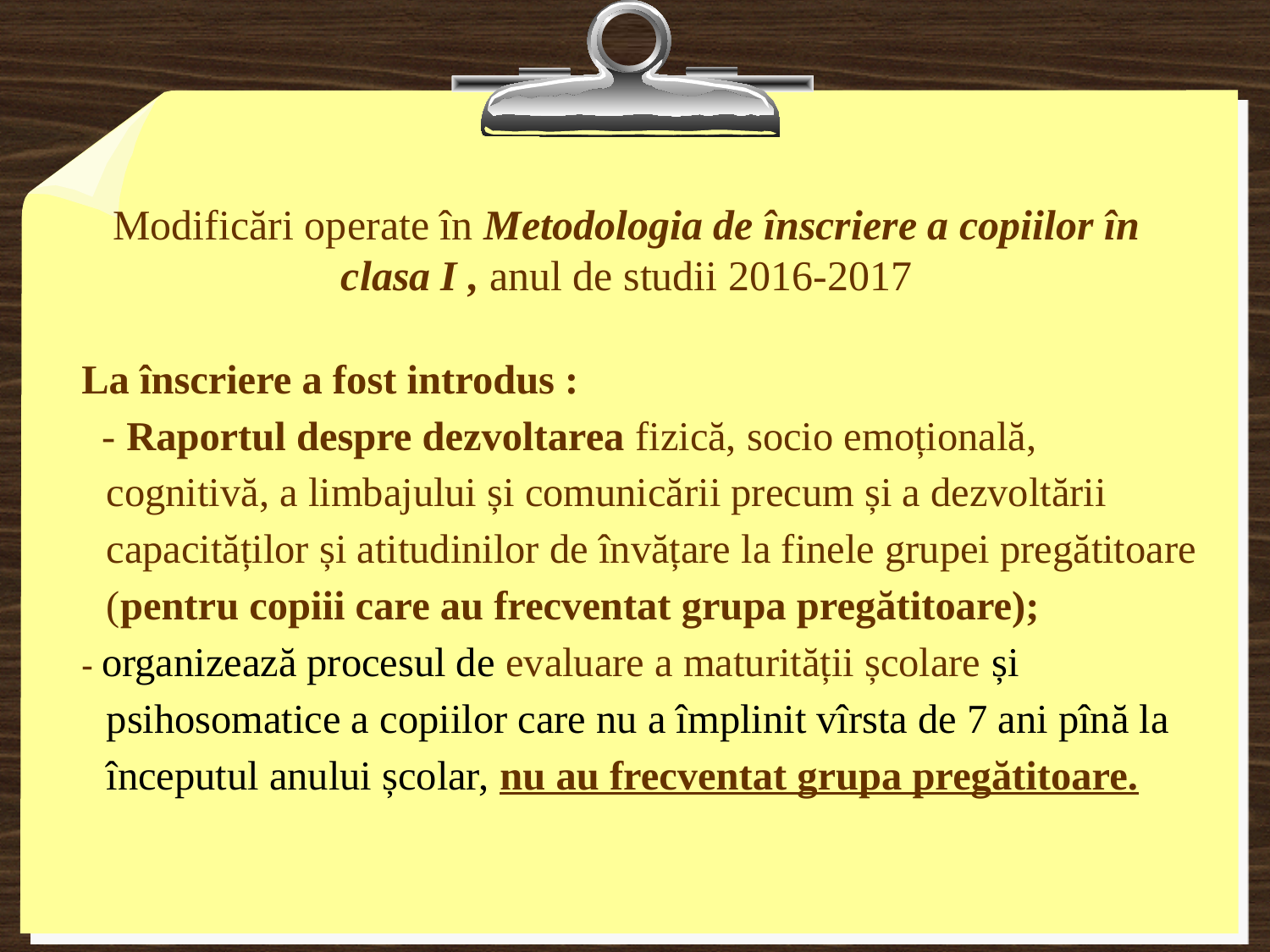

# Modificări operate în Metodologia de înscriere a copiilor în clasa I , anul de studii 2016-2017
La înscriere a fost introdus :
  - Raportul despre dezvoltarea fizică, socio emoțională, cognitivă, a limbajului și comunicării precum și a dezvoltării capacităților și atitudinilor de învățare la finele grupei pregătitoare (pentru copiii care au frecventat grupa pregătitoare);
- organizează procesul de evaluare a maturității școlare și psihosomatice a copiilor care nu a împlinit vîrsta de 7 ani pînă la începutul anului școlar, nu au frecventat grupa pregătitoare.